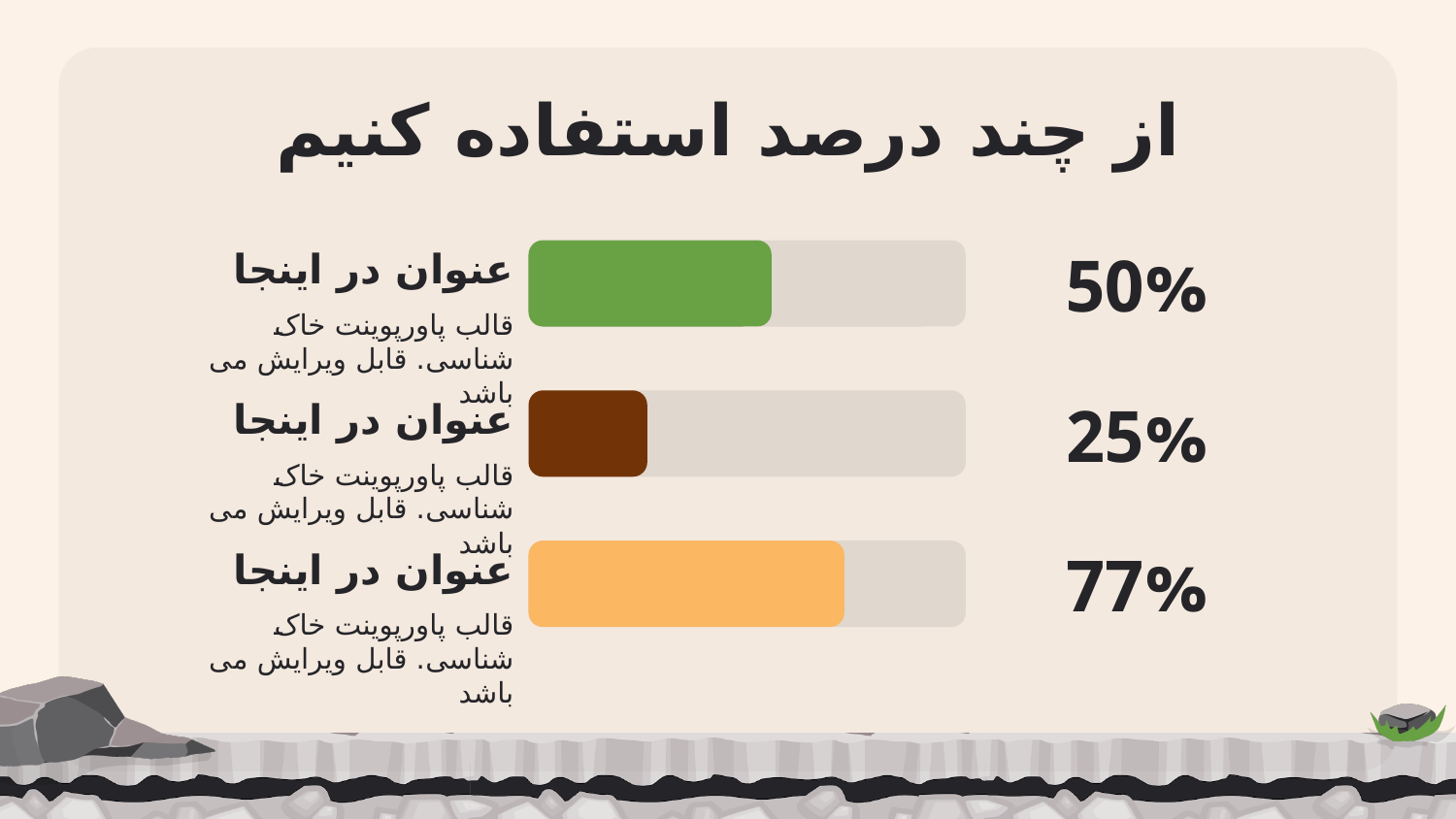

# از چند درصد استفاده کنیم
عنوان در اینجا

50%
قالب پاورپوینت خاک شناسی. قابل ویرایش می باشد
عنوان در اینجا

25%
قالب پاورپوینت خاک شناسی. قابل ویرایش می باشد
عنوان در اینجا

77%
قالب پاورپوینت خاک شناسی. قابل ویرایش می باشد